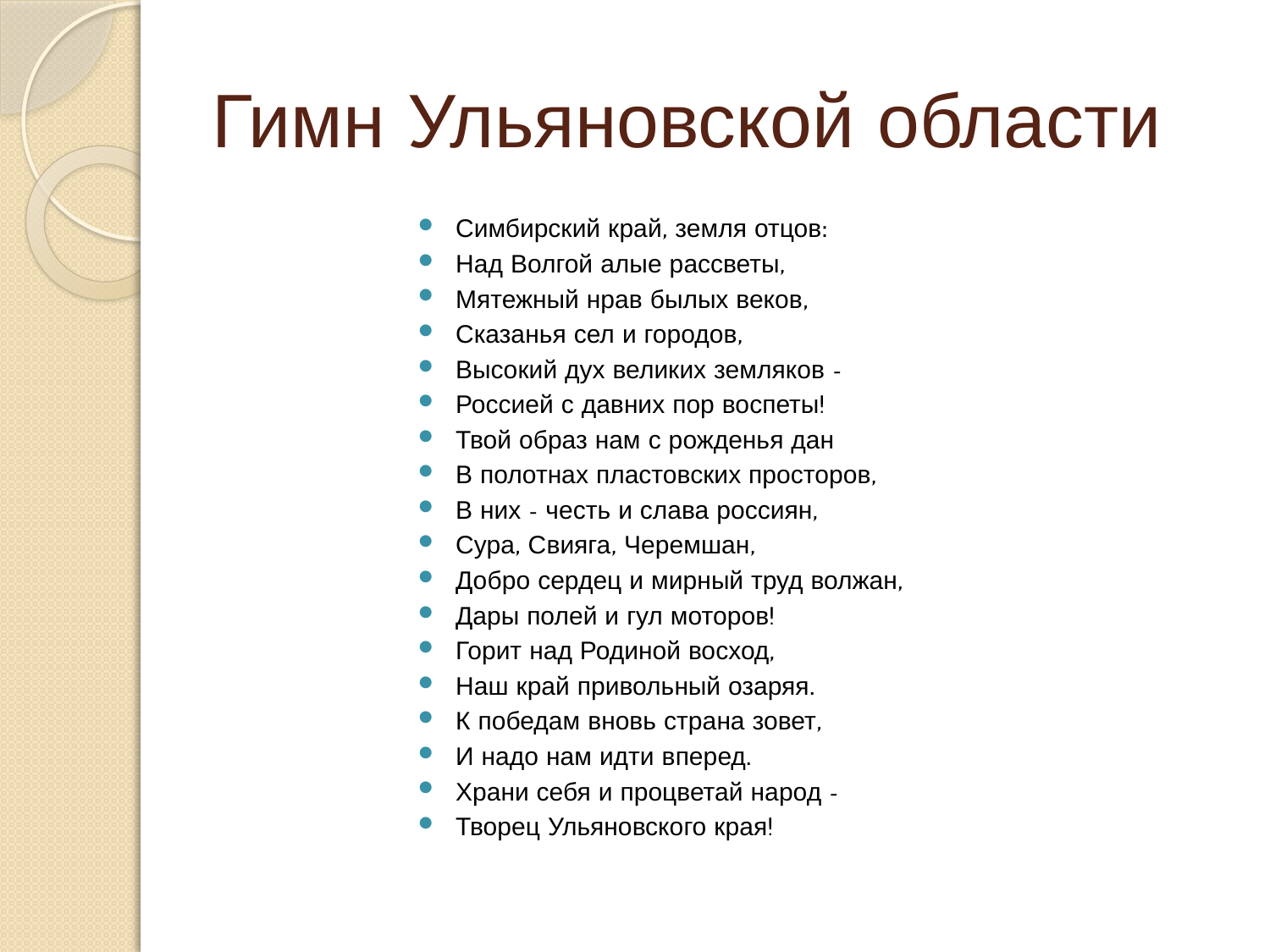

# Гимн Ульяновской области
Симбирский край, земля отцов:
Над Волгой алые рассветы,
Мятежный нрав былых веков,
Сказанья сел и городов,
Высокий дух великих земляков -
Россией с давних пор воспеты!
Твой образ нам с рожденья дан
В полотнах пластовских просторов,
В них - честь и слава россиян,
Сура, Свияга, Черемшан,
Добро сердец и мирный труд волжан,
Дары полей и гул моторов!
Горит над Родиной восход,
Наш край привольный озаряя.
К победам вновь страна зовет,
И надо нам идти вперед.
Храни себя и процветай народ -
Творец Ульяновского края!